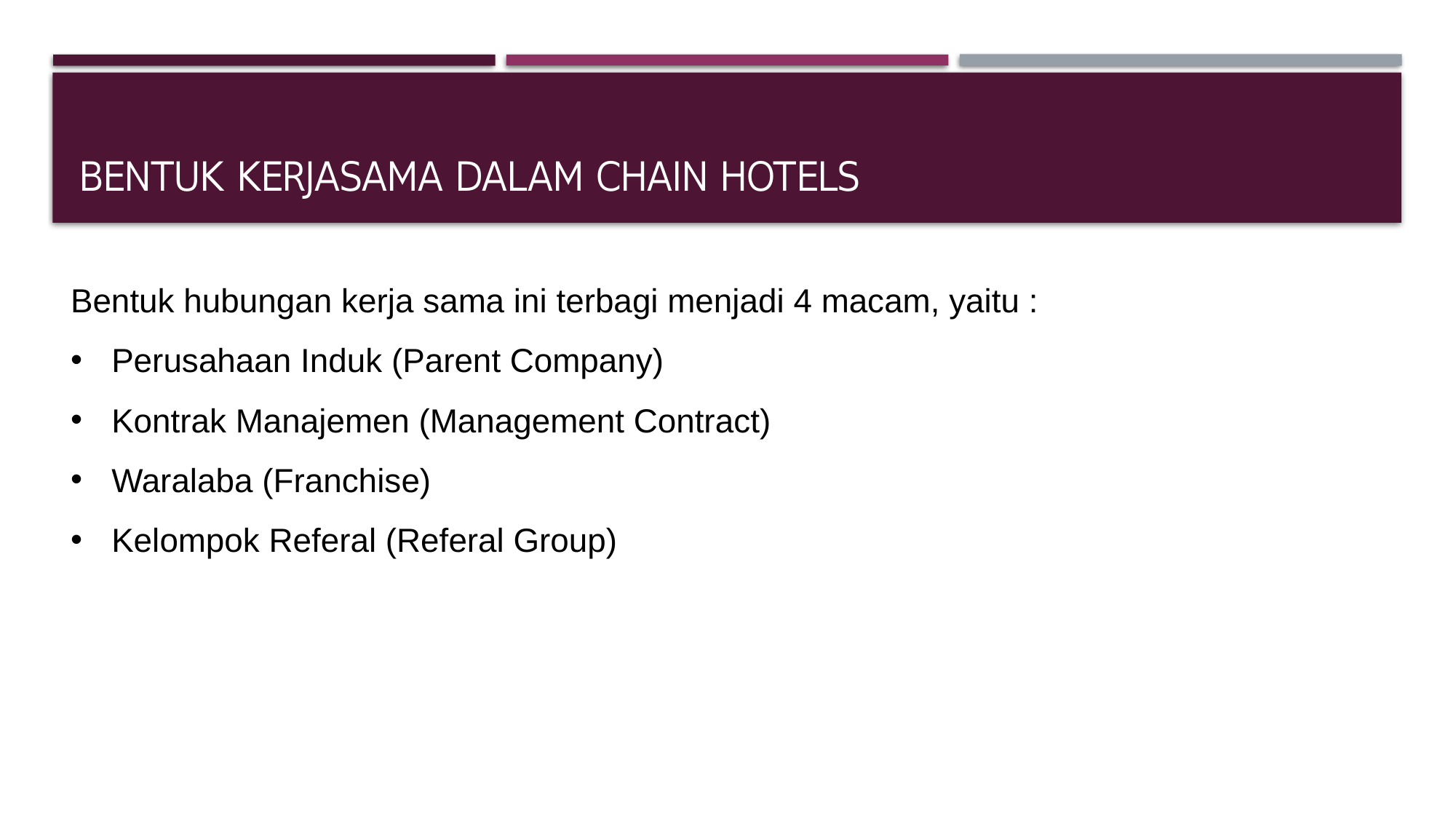

# Bentuk kerjasama dalam chain hotels
Bentuk hubungan kerja sama ini terbagi menjadi 4 macam, yaitu :
Perusahaan Induk (Parent Company)
Kontrak Manajemen (Management Contract)
Waralaba (Franchise)
Kelompok Referal (Referal Group)